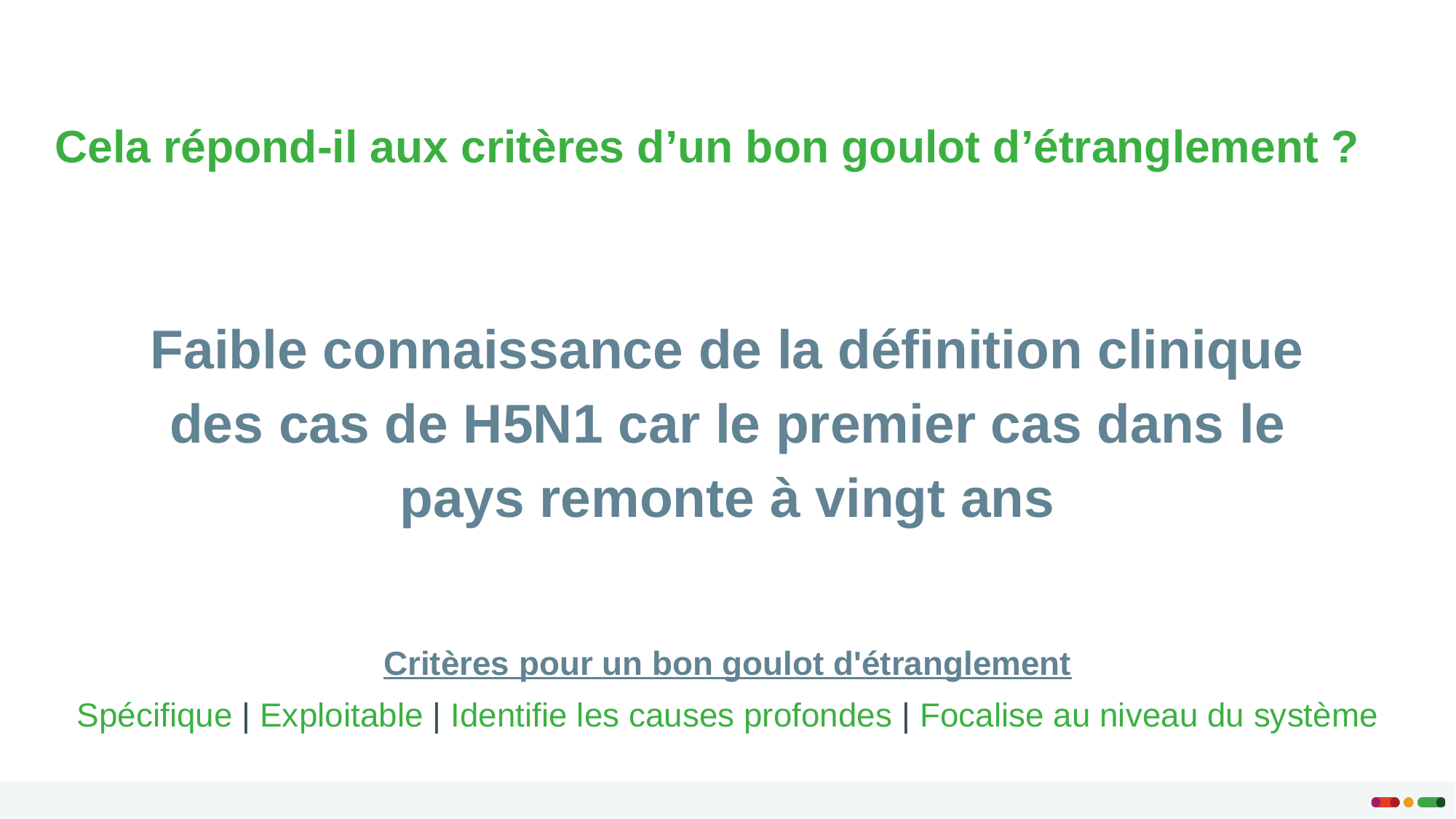

Cela répond-il aux critères d’un bon goulot d’étranglement ?
Faible connaissance de la définition clinique des cas de H5N1 car le premier cas dans le pays remonte à vingt ans
Critères pour un bon goulot d'étranglement
Spécifique | Exploitable | Identifie les causes profondes | Focalise au niveau du système